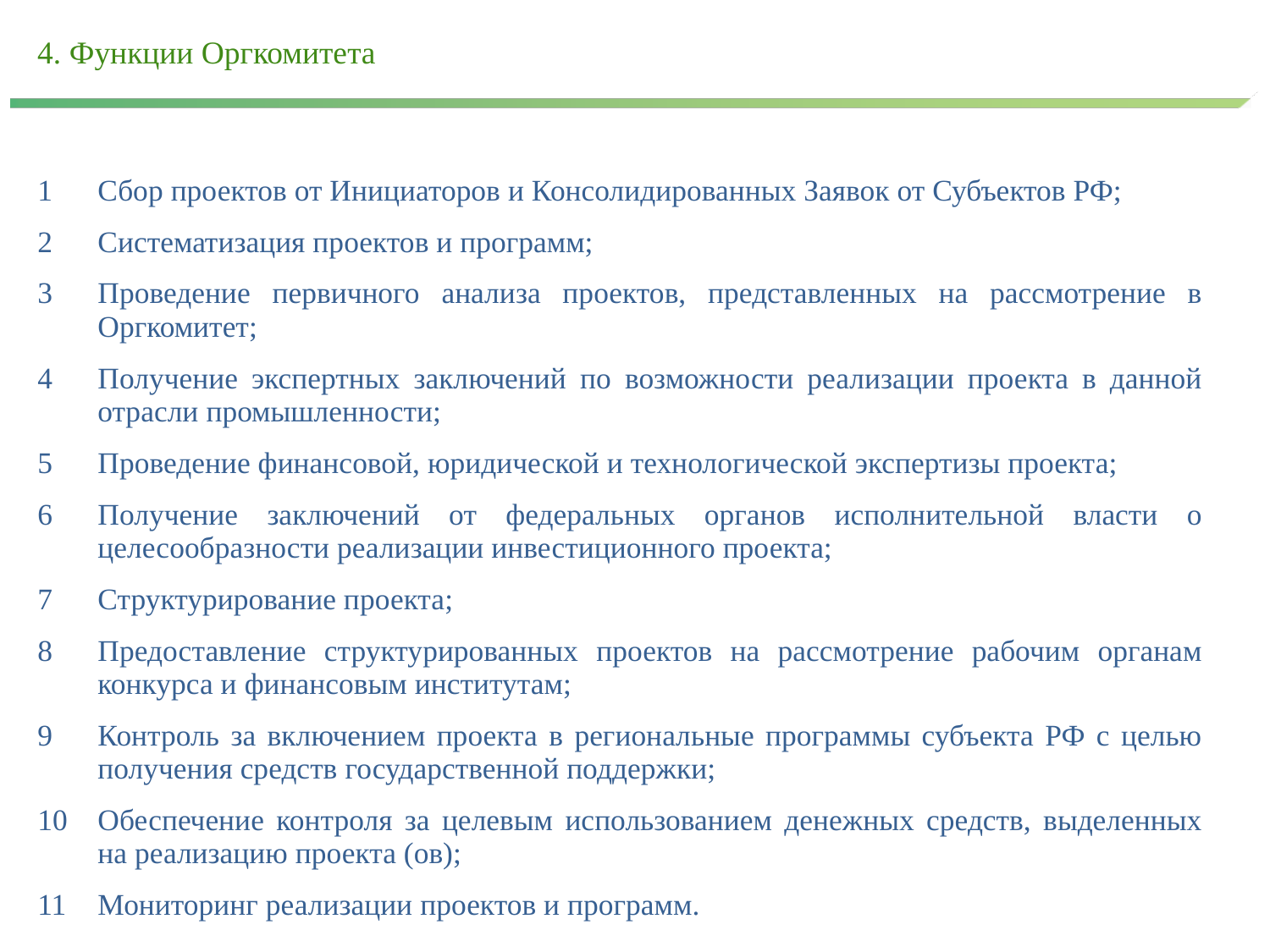

4. Функции Оргкомитета
|  |  |
| --- | --- |
| 1 | Сбор проектов от Инициаторов и Консолидированных Заявок от Субъектов РФ; |
| 2 | Систематизация проектов и программ; |
| 3 | Проведение первичного анализа проектов, представленных на рассмотрение в Оргкомитет; |
| 4 | Получение экспертных заключений по возможности реализации проекта в данной отрасли промышленности; |
| 5 | Проведение финансовой, юридической и технологической экспертизы проекта; |
| 6 | Получение заключений от федеральных органов исполнительной власти о целесообразности реализации инвестиционного проекта; |
| 7 | Структурирование проекта; |
| 8 | Предоставление структурированных проектов на рассмотрение рабочим органам конкурса и финансовым институтам; |
| 9 | Контроль за включением проекта в региональные программы субъекта РФ с целью получения средств государственной поддержки; |
| 10 | Обеспечение контроля за целевым использованием денежных средств, выделенных на реализацию проекта (ов); |
| 11 | Мониторинг реализации проектов и программ. |